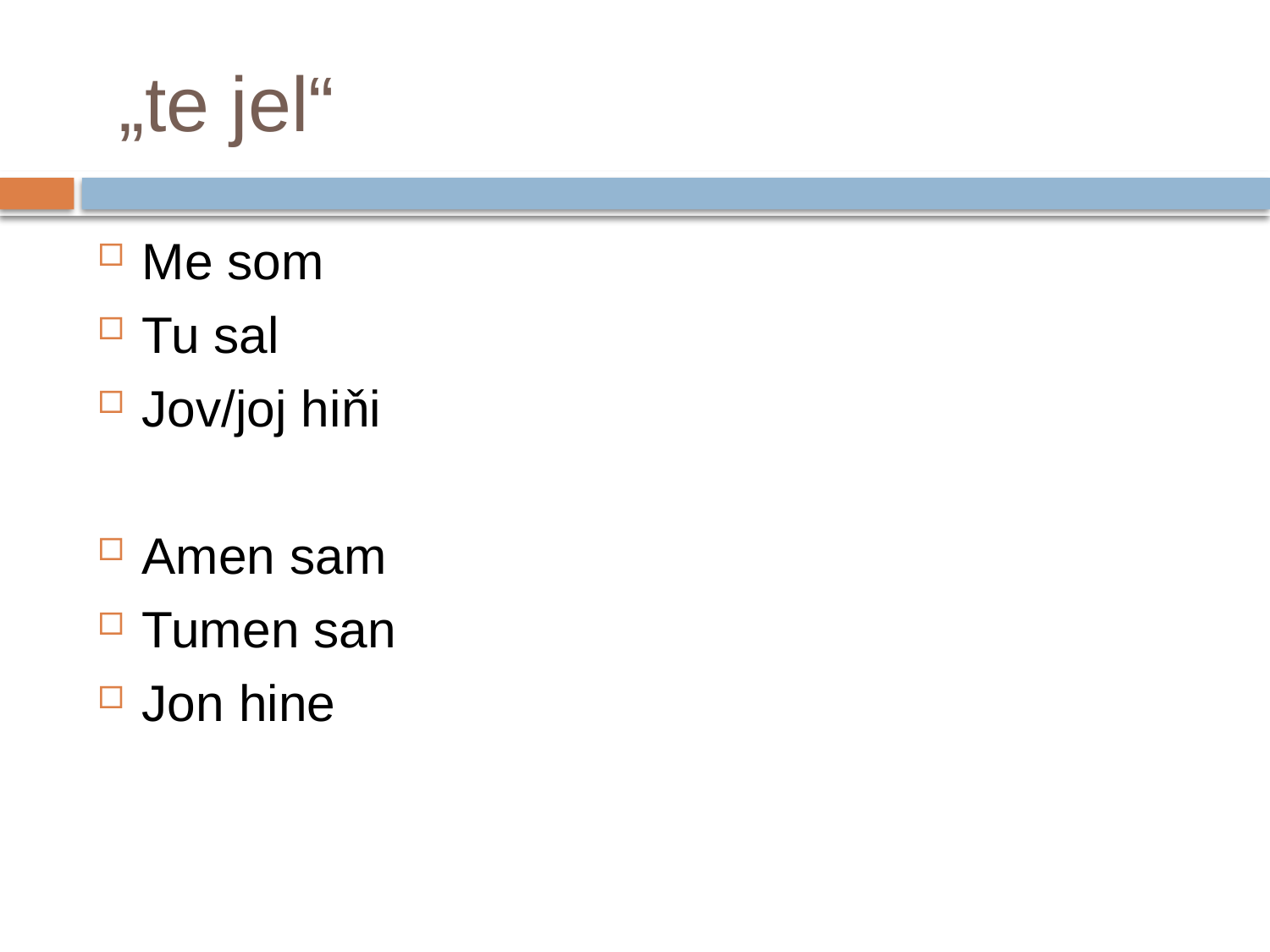

# „te jel“
Me som
Tu sal
Jov/joj hiňi

Amen sam
Tumen san
Jon hine